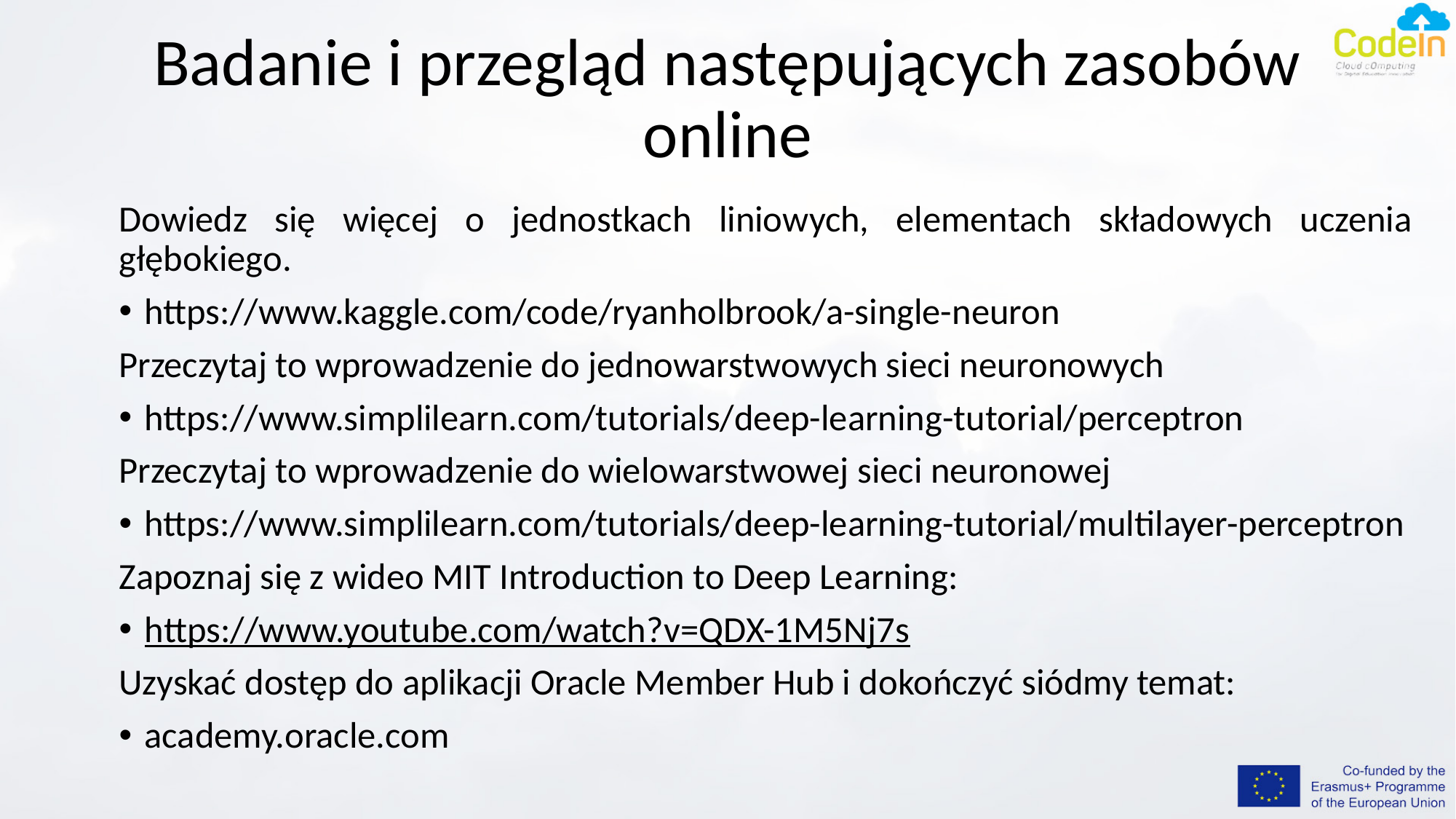

# Badanie i przegląd następujących zasobów online
Dowiedz się więcej o jednostkach liniowych, elementach składowych uczenia głębokiego.
https://www.kaggle.com/code/ryanholbrook/a-single-neuron
Przeczytaj to wprowadzenie do jednowarstwowych sieci neuronowych
https://www.simplilearn.com/tutorials/deep-learning-tutorial/perceptron
Przeczytaj to wprowadzenie do wielowarstwowej sieci neuronowej
https://www.simplilearn.com/tutorials/deep-learning-tutorial/multilayer-perceptron
Zapoznaj się z wideo MIT Introduction to Deep Learning:
https://www.youtube.com/watch?v=QDX-1M5Nj7s
Uzyskać dostęp do aplikacji Oracle Member Hub i dokończyć siódmy temat:
academy.oracle.com